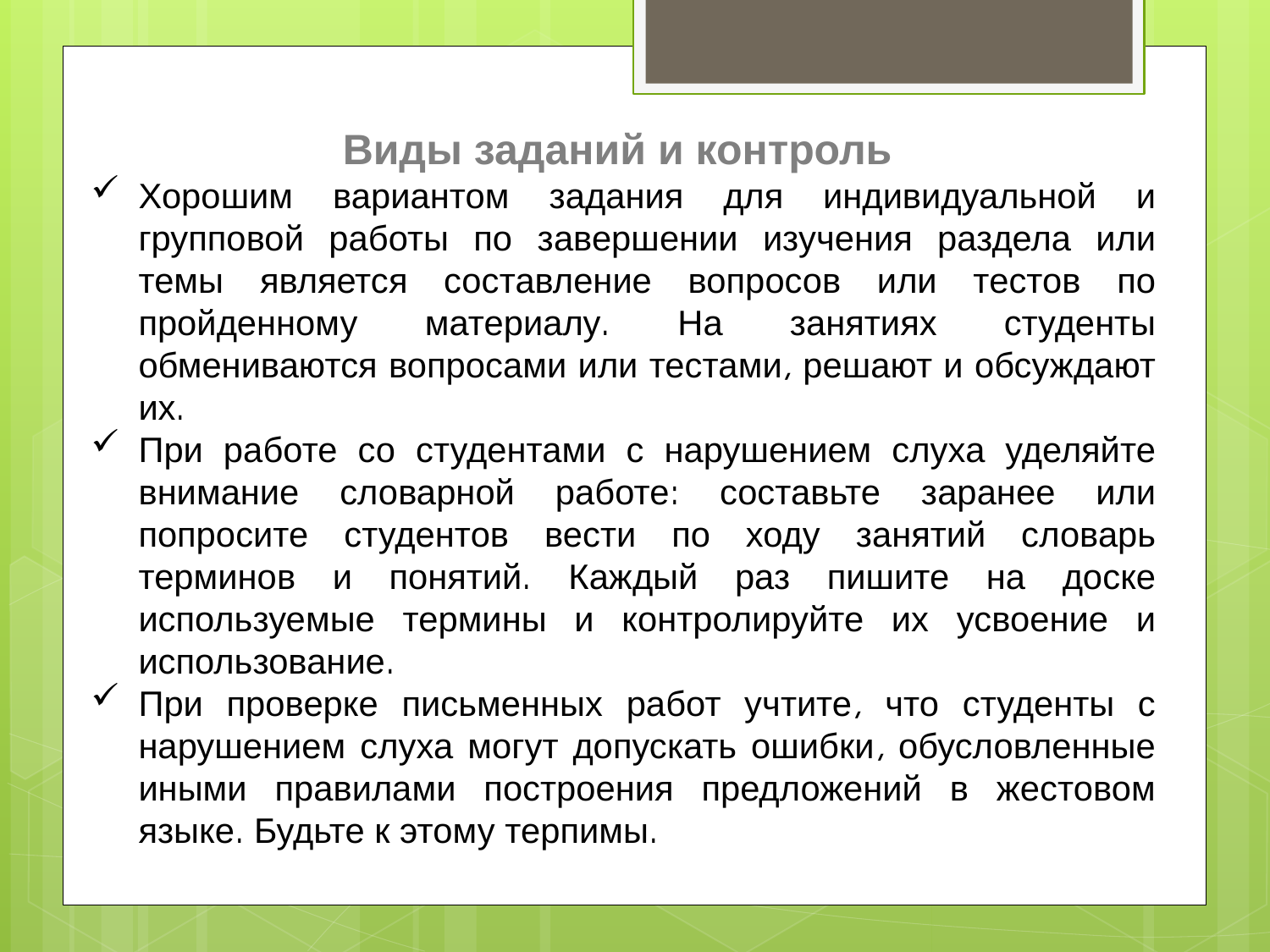

Виды заданий и контроль
Хорошим вариантом задания для индивидуальной и групповой работы по завершении изучения раздела или темы является составление вопросов или тестов по пройденному материалу. На занятиях студенты обмениваются вопросами или тестами, решают и обсуждают их.
При работе со студентами с нарушением слуха уделяйте внимание словарной работе: составьте заранее или попросите студентов вести по ходу занятий словарь терминов и понятий. Каждый раз пишите на доске используемые термины и контролируйте их усвоение и использование.
При проверке письменных работ учтите, что студенты с нарушением слуха могут допускать ошибки, обусловленные иными правилами построения предложений в жестовом языке. Будьте к этому терпимы.